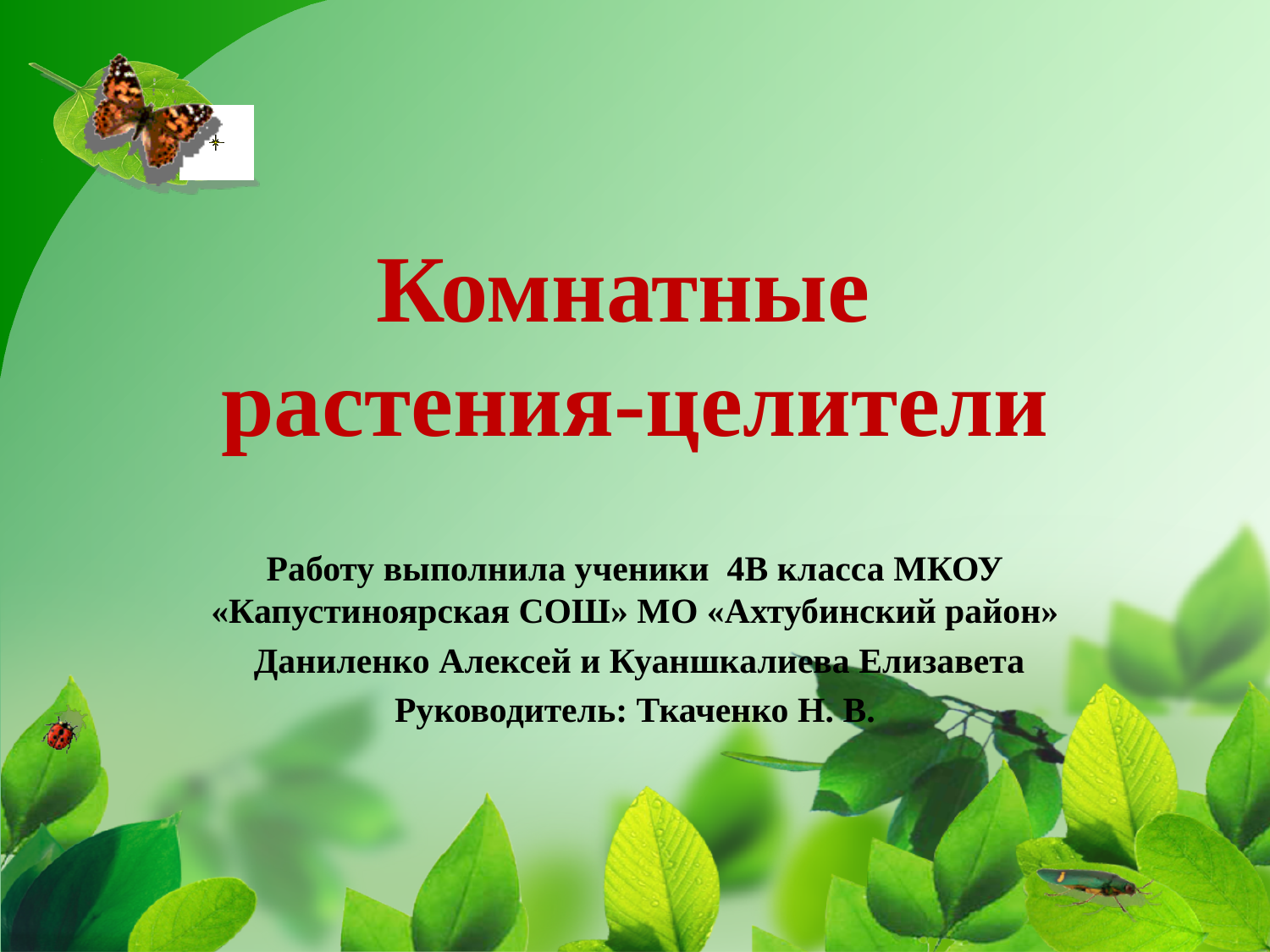

# Комнатные растения-целители
Работу выполнила ученики  4В класса МКОУ «Капустиноярская СОШ» МО «Ахтубинский район»
 Даниленко Алексей и Куаншкалиева Елизавета
Руководитель: Ткаченко Н. В.